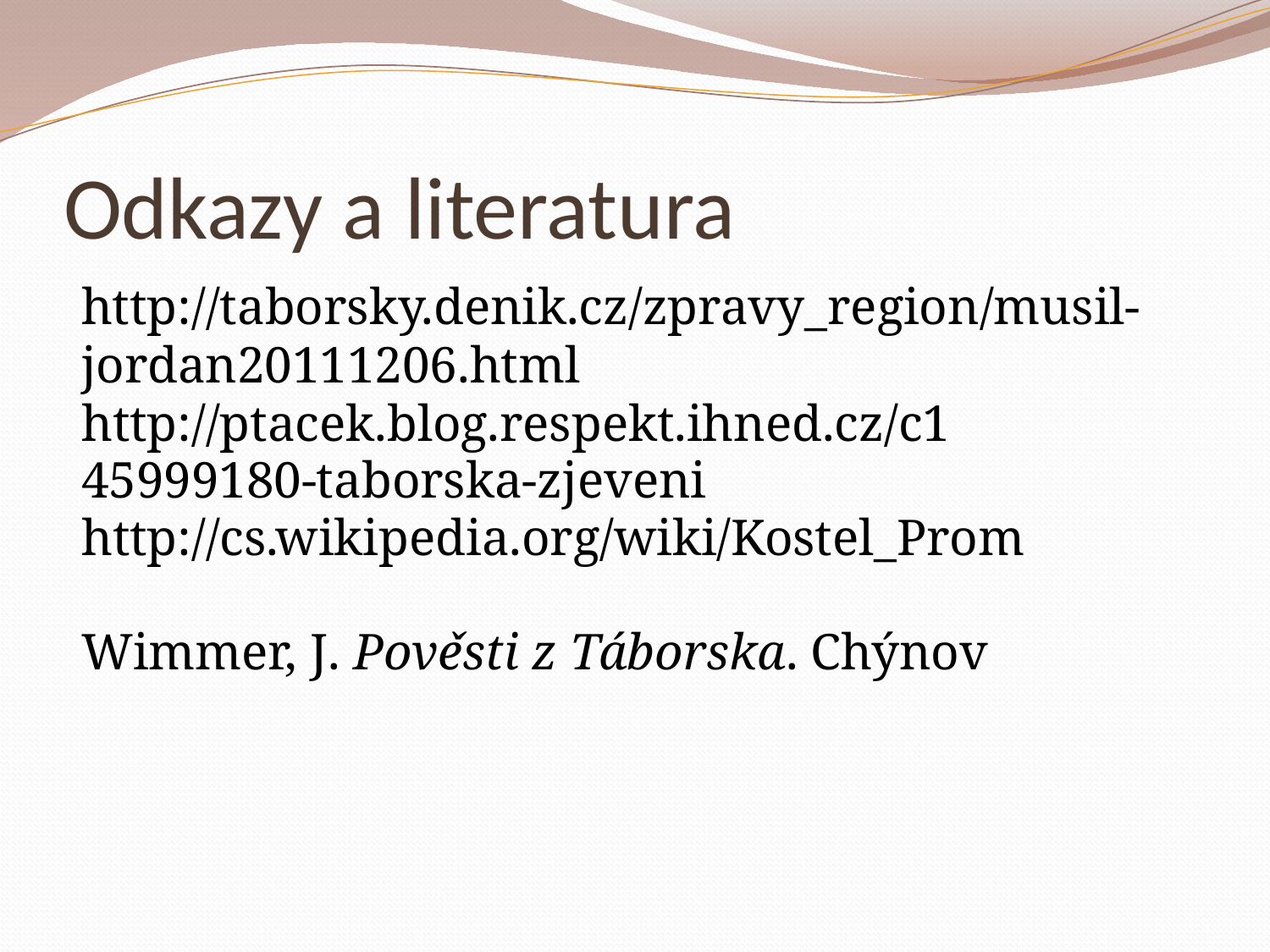

# Odkazy a literatura
http://taborsky.denik.cz/zpravy_region/musil-jordan20111206.html
http://ptacek.blog.respekt.ihned.cz/c1
45999180-taborska-zjeveni
http://cs.wikipedia.org/wiki/Kostel_Prom

Wimmer, J. Pověsti z Táborska. Chýnov